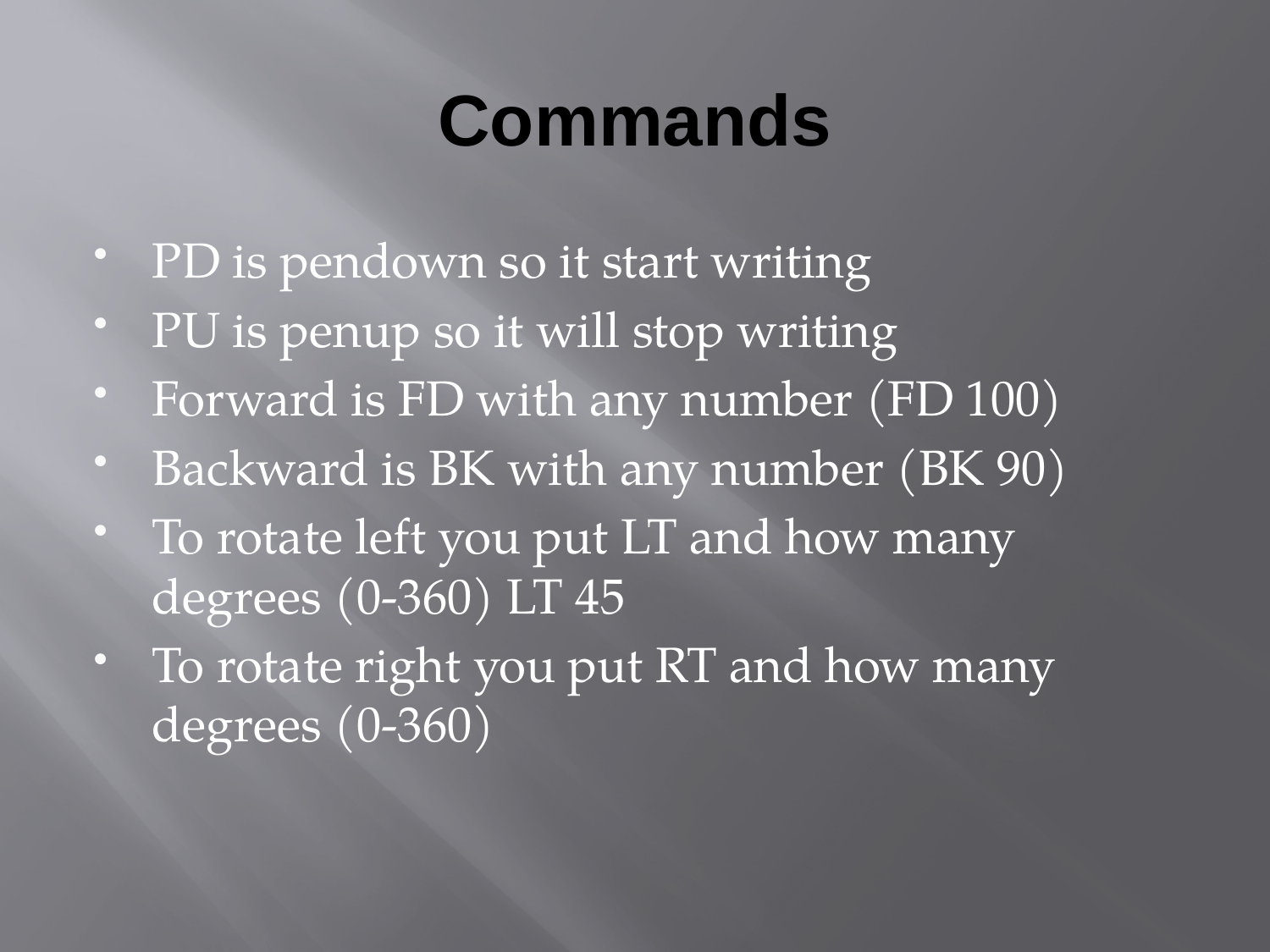

# Commands
PD is pendown so it start writing
PU is penup so it will stop writing
Forward is FD with any number (FD 100)
Backward is BK with any number (BK 90)
To rotate left you put LT and how many degrees (0-360) LT 45
To rotate right you put RT and how many degrees (0-360)